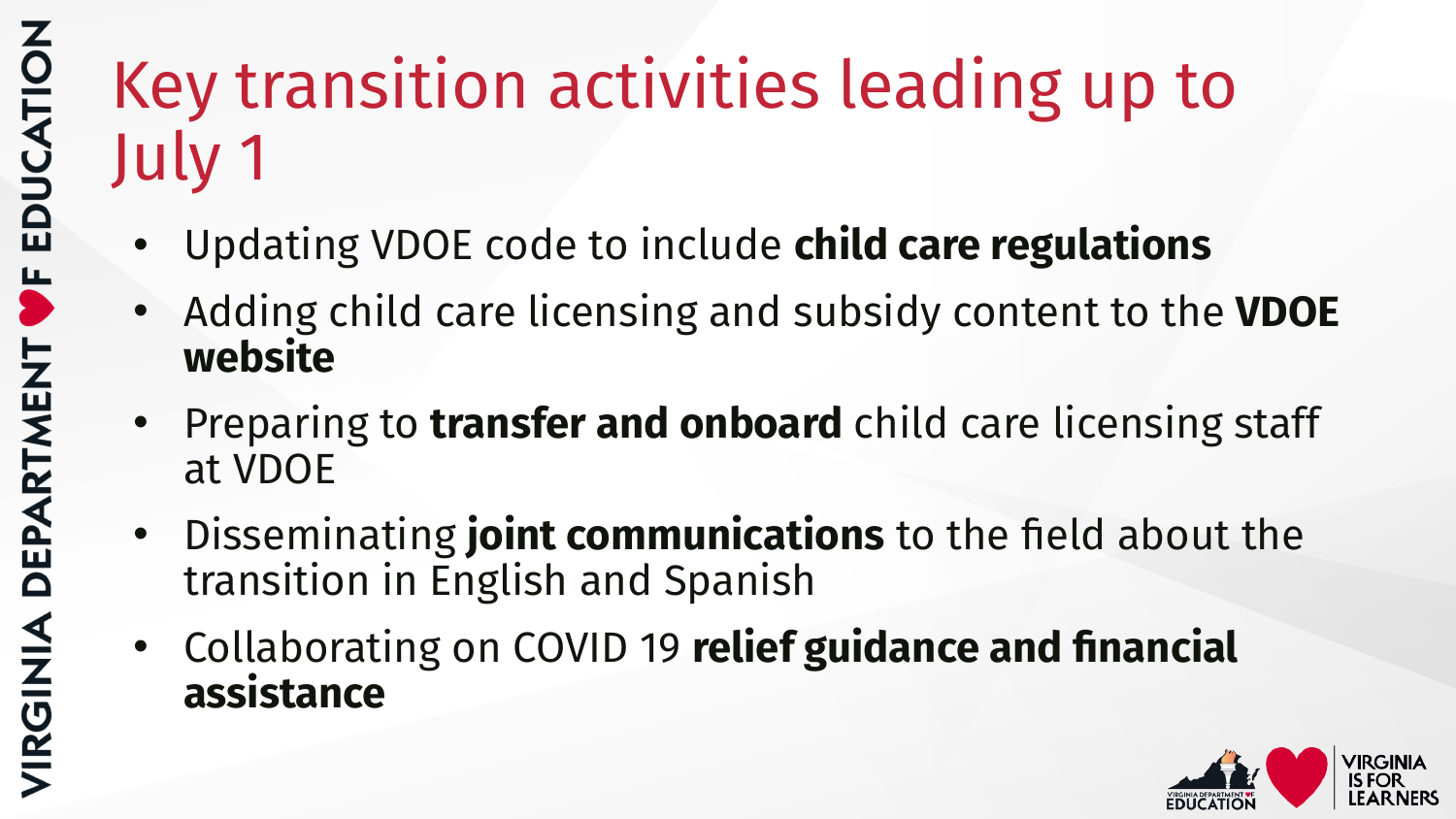

# Key transition activities leading up to July 1
Updating VDOE code to include child care regulations
Adding child care licensing and subsidy content to the VDOE website
Preparing to transfer and onboard child care licensing staff at VDOE
Disseminating joint communications to the field about the transition in English and Spanish
Collaborating on COVID 19 relief guidance and financial assistance